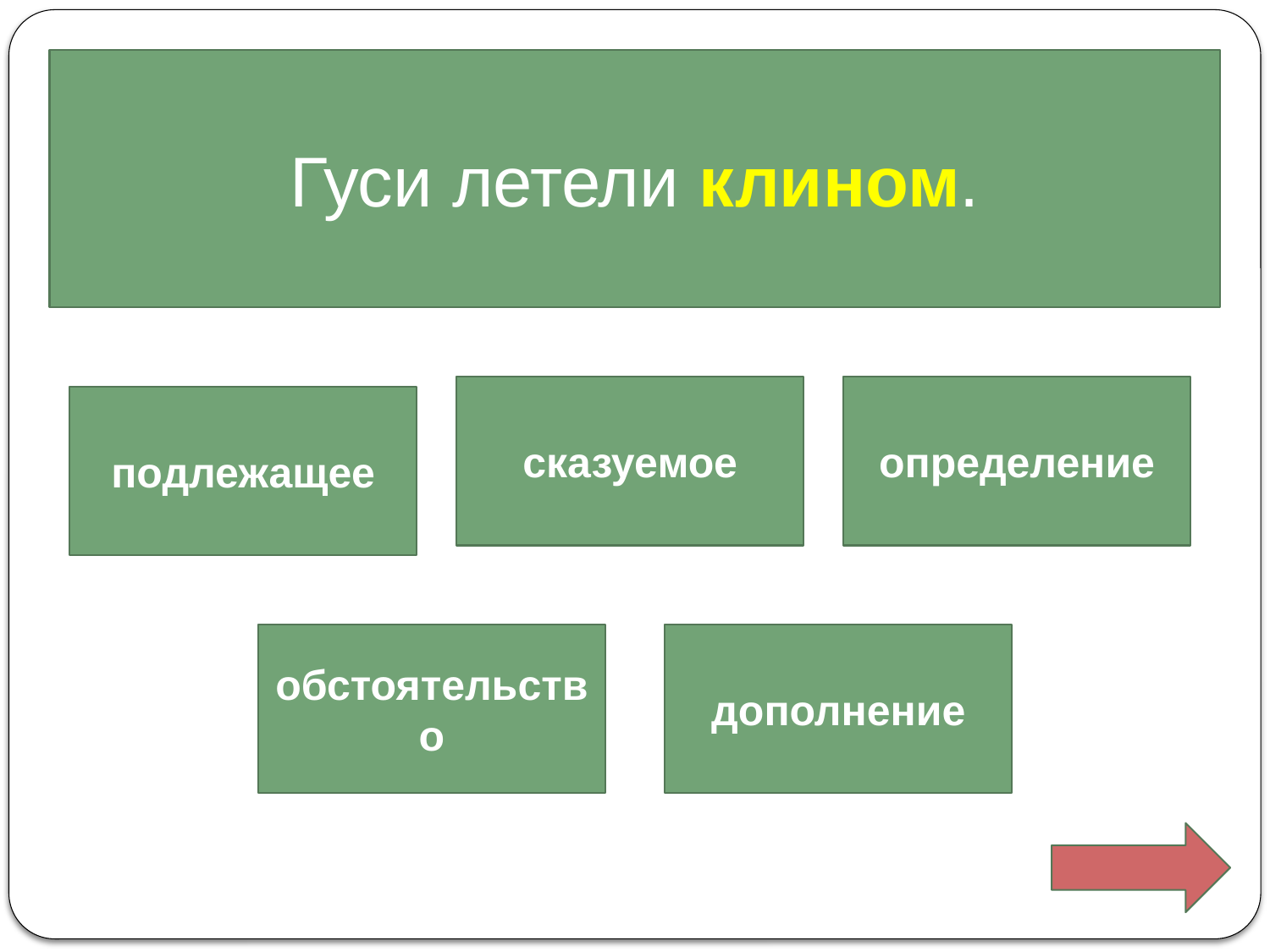

Гуси летели клином.
сказуемое
определение
подлежащее
обстоятельство
дополнение